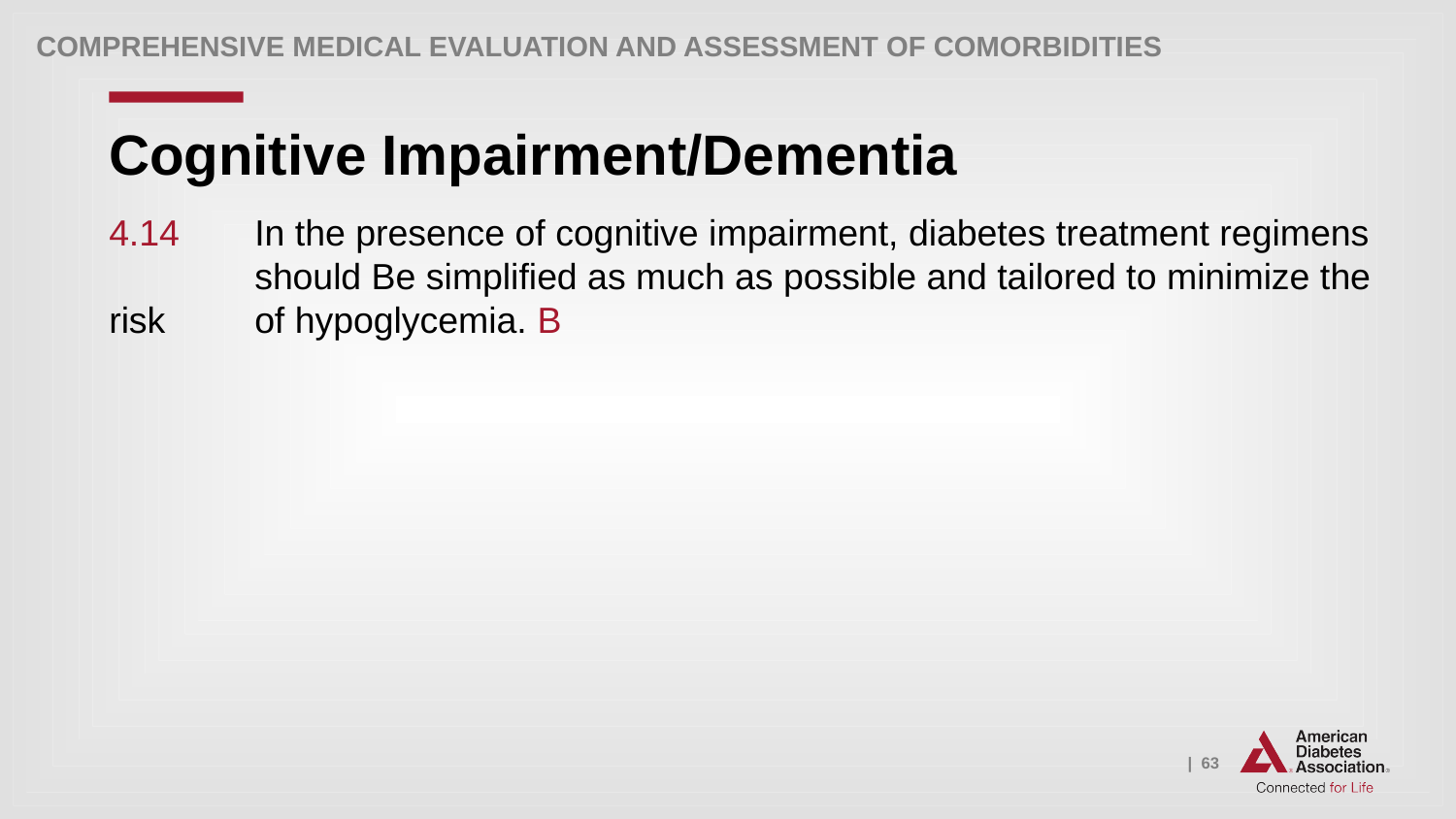

Comprehensive Medical Evaluation and Assessment of Comorbidities
# Cognitive Impairment/Dementia
4.14 	In the presence of cognitive impairment, diabetes treatment regimens 	should Be simplified as much as possible and tailored to minimize the risk 	of hypoglycemia. B